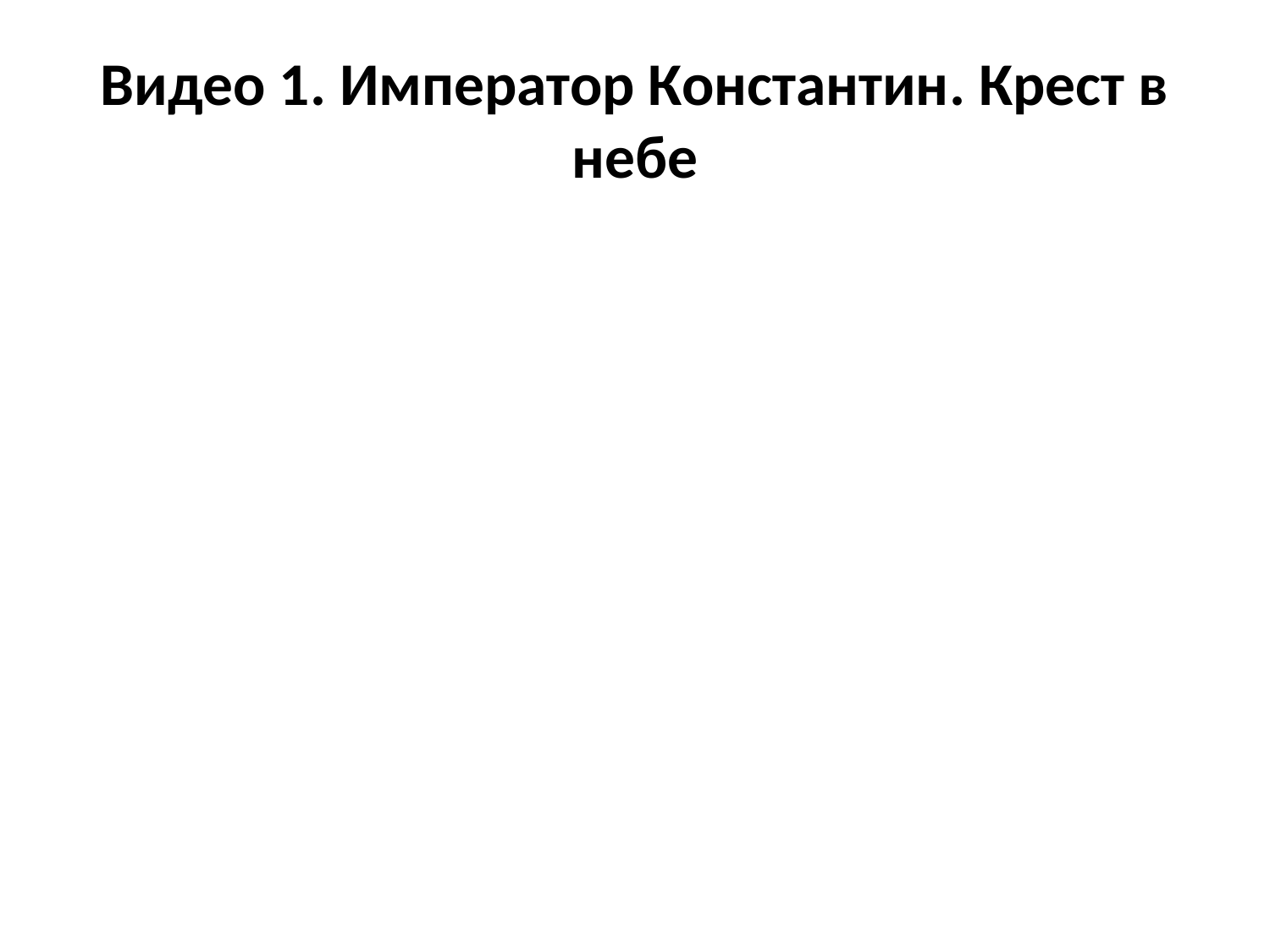

# Видео 1. Император Константин. Крест в небе